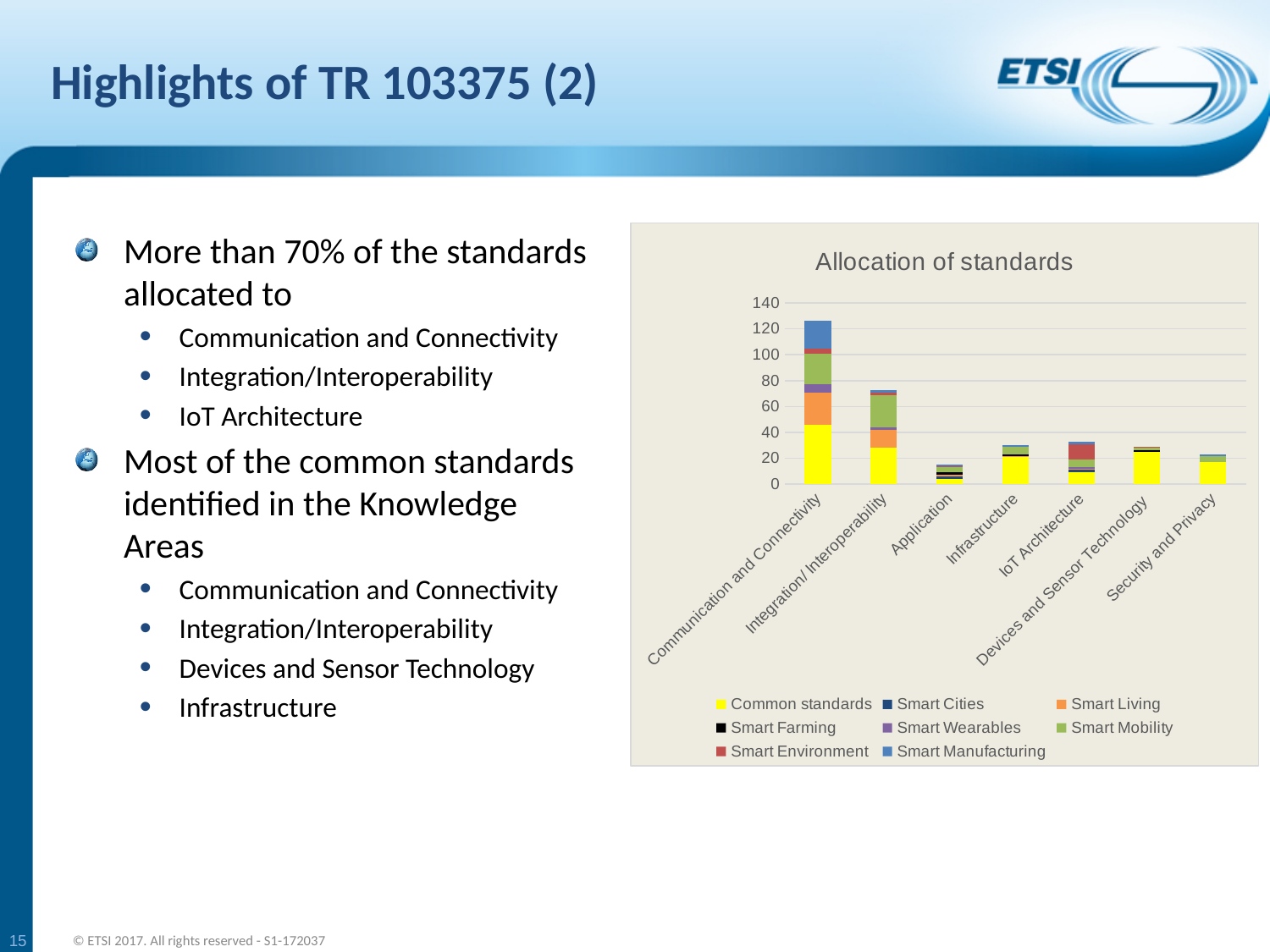

# Highlights of TR 103375 (2)
More than 70% of the standards allocated to
Communication and Connectivity
Integration/Interoperability
IoT Architecture
Most of the common standards identified in the Knowledge Areas
Communication and Connectivity
Integration/Interoperability
Devices and Sensor Technology
Infrastructure

### Chart: Allocation of standards

| Category | Common standards | Smart Cities | Smart Living | Smart Farming | Smart Wearables | Smart Mobility | Smart Environment | Smart Manufacturing |
|---|---|---|---|---|---|---|---|---|
| Communication and Connectivity | 46.0 | None | 25.0 | None | 6.0 | 24.0 | 4.0 | 21.0 |
| Integration/ Interoperability | 28.0 | None | 14.0 | None | 2.0 | 25.0 | 2.0 | 2.0 |
| Application | 4.0 | 2.0 | 1.0 | 2.0 | None | 4.0 | 1.0 | 1.0 |
| Infrastructure | 21.0 | None | 1.0 | 1.0 | None | 6.0 | None | 1.0 |
| IoT Architecture | 9.0 | 2.0 | 1.0 | None | 1.0 | 6.0 | 12.0 | 2.0 |
| Devices and Sensor Technology  | 25.0 | None | None | 1.0 | None | 2.0 | 1.0 | None |
| Security and Privacy | 17.0 | None | None | None | None | 5.0 | None | 1.0 |
15
© ETSI 2017. All rights reserved - S1-172037